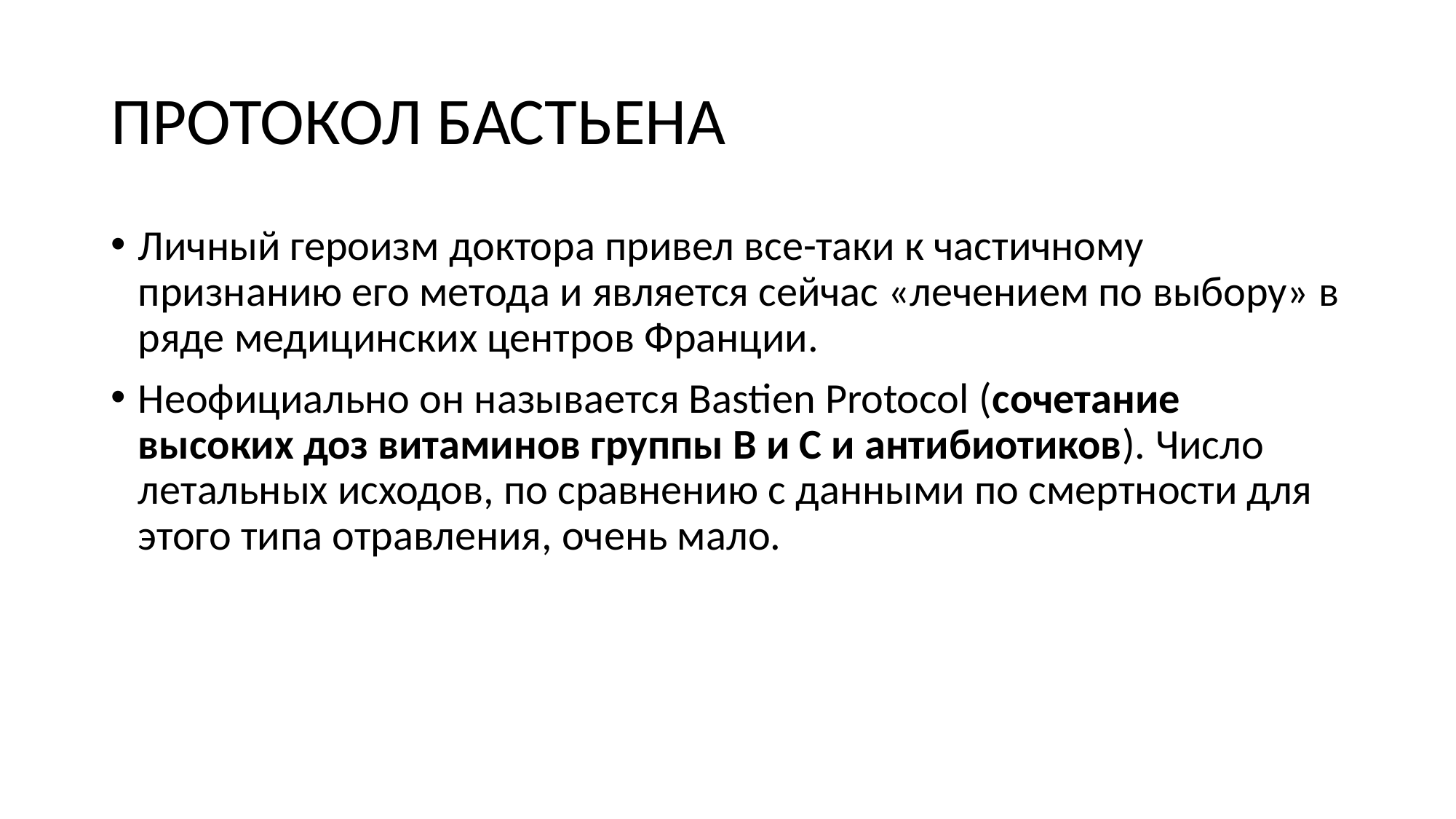

# ПРОТОКОЛ БАСТЬЕНА
Личный героизм доктора привел все-таки к частичному признанию его метода и является сейчас «лечением по выбору» в ряде медицинских центров Франции.
Неофициально он называется Bastien Protocol (сочетание высоких доз витаминов группы В и С и антибиотиков). Число летальных исходов, по сравнению с данными по смертности для этого типа отравления, очень мало.